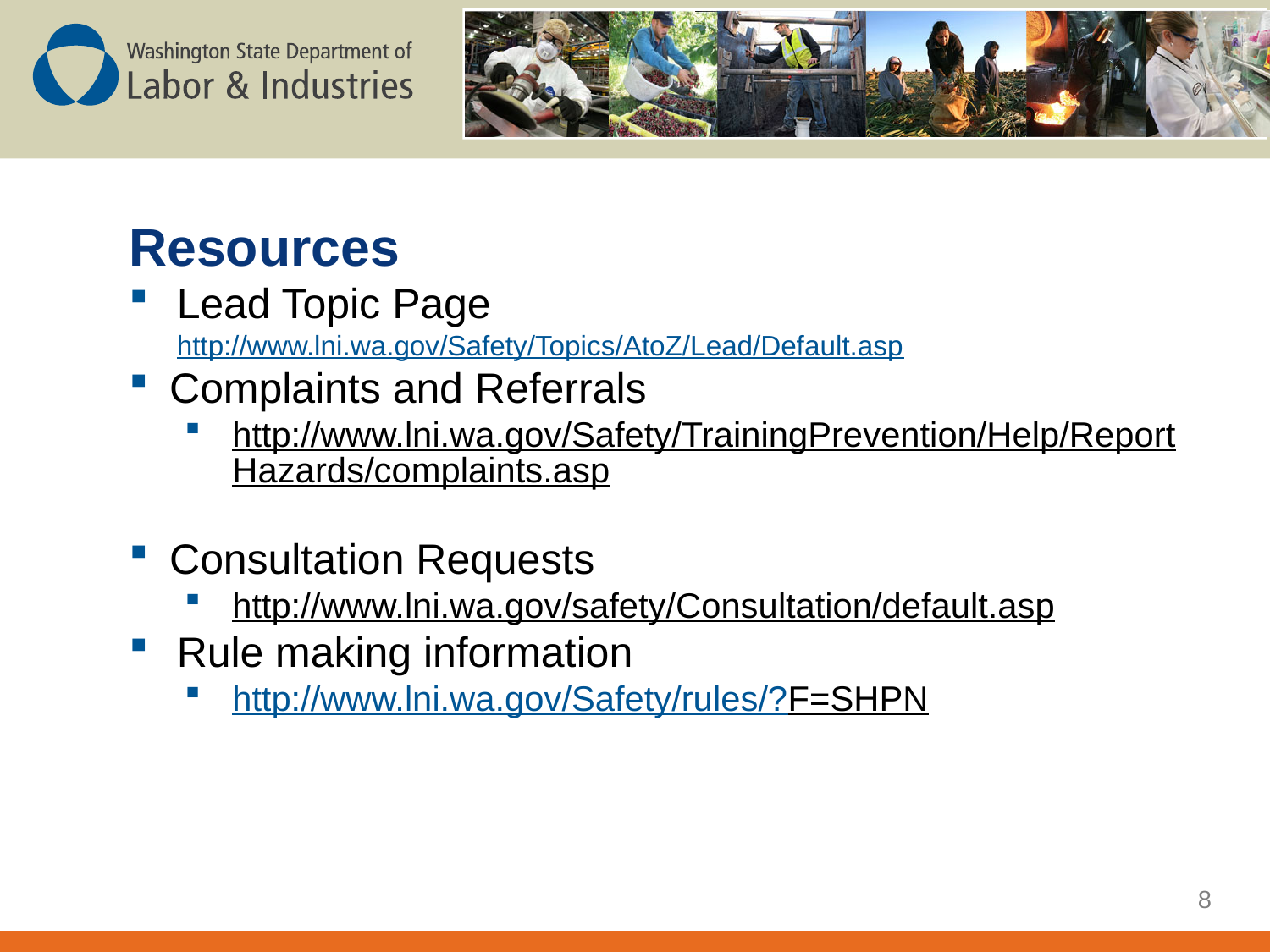

Resources
Lead Topic Page http://www.lni.wa.gov/Safety/Topics/AtoZ/Lead/Default.asp
Complaints and Referrals
http://www.lni.wa.gov/Safety/TrainingPrevention/Help/ReportHazards/complaints.asp
Consultation Requests
http://www.lni.wa.gov/safety/Consultation/default.asp
Rule making information
http://www.lni.wa.gov/Safety/rules/?F=SHPN

8